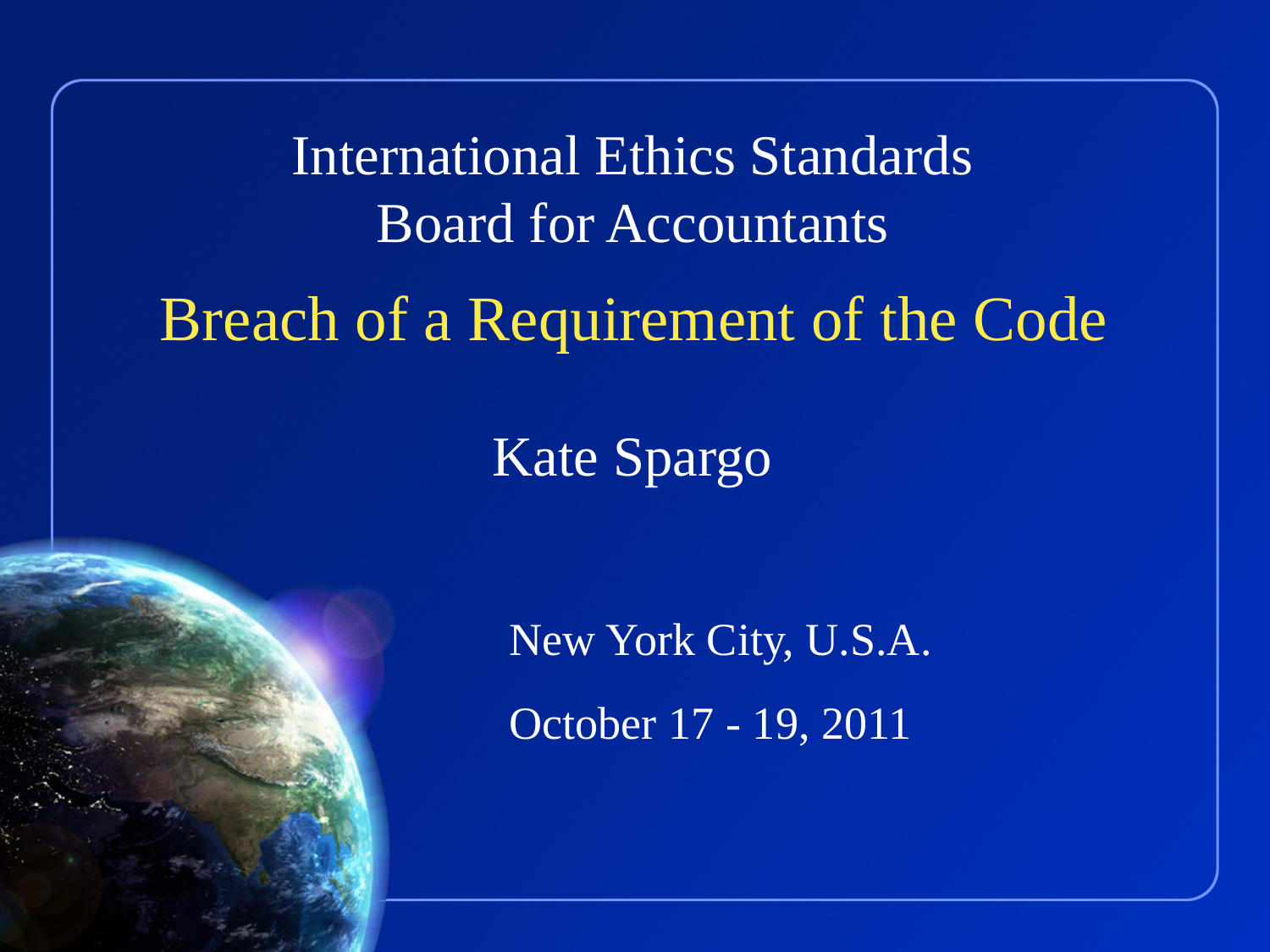

Breach of a Requirement of the Code
Kate Spargo
New York City, U.S.A.
October 17 - 19, 2011